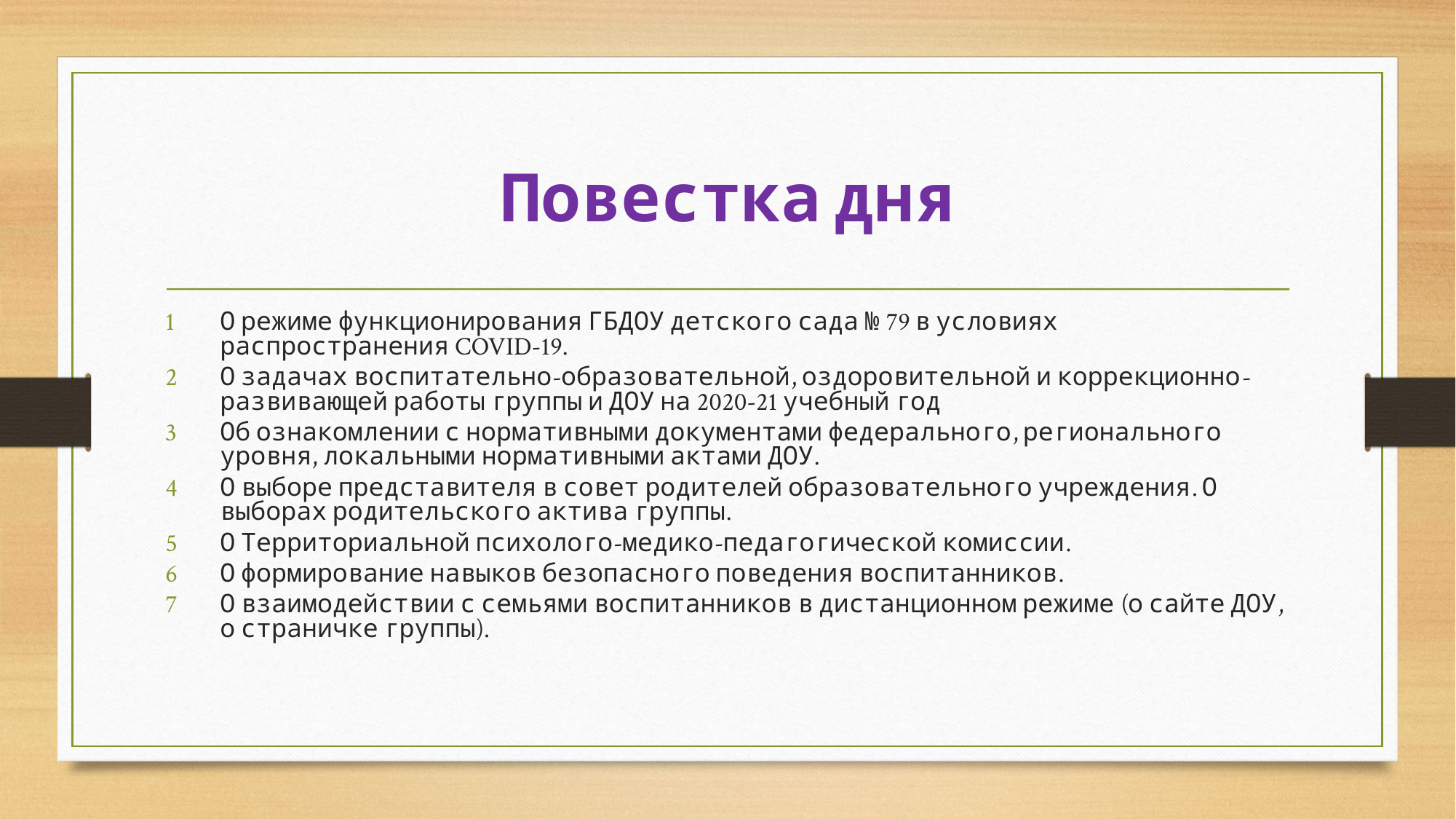

# Повестка дня

О режиме функционирования ГБДОУ детского сада № 79 в условиях распространения COVID-19.
О задачах воспитательно-образовательной, оздоровительной и коррекционно-развивающей работы группы и ДОУ на 2020-21 учебный год
Об ознакомлении с нормативными документами федерального, регионального уровня, локальными нормативными актами ДОУ.
О выборе представителя в совет родителей образовательного учреждения. О выборах родительского актива группы.
О Территориальной психолого-медико-педагогической комиссии.
О формирование навыков безопасного поведения воспитанников.
О взаимодействии с семьями воспитанников в дистанционном режиме (о сайте ДОУ, о страничке группы).